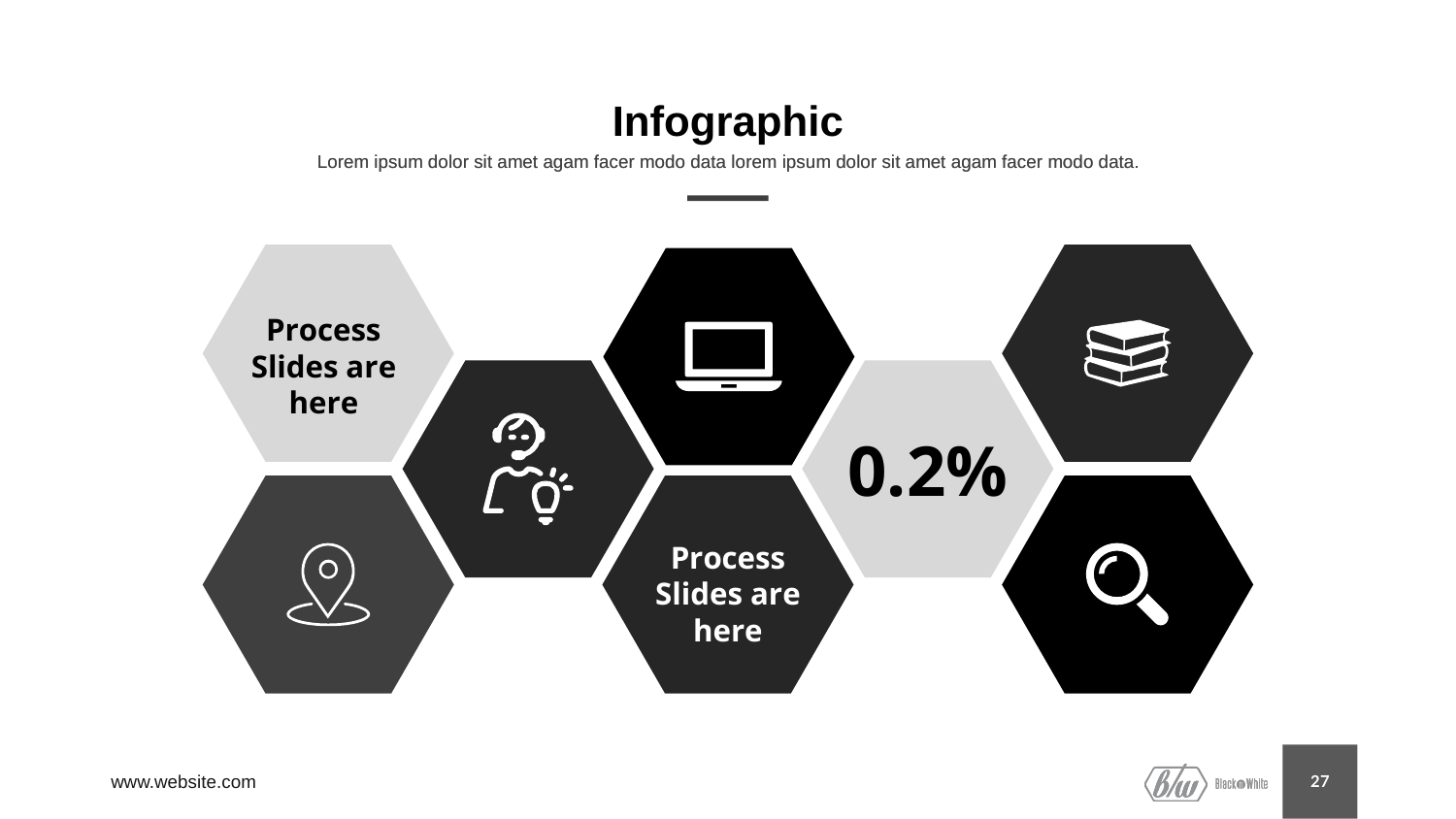

# Infographic
Lorem ipsum dolor sit amet agam facer modo data lorem ipsum dolor sit amet agam facer modo data.

Process
Slides are
here

0.2%

Process
Slides are
here

www.website.com